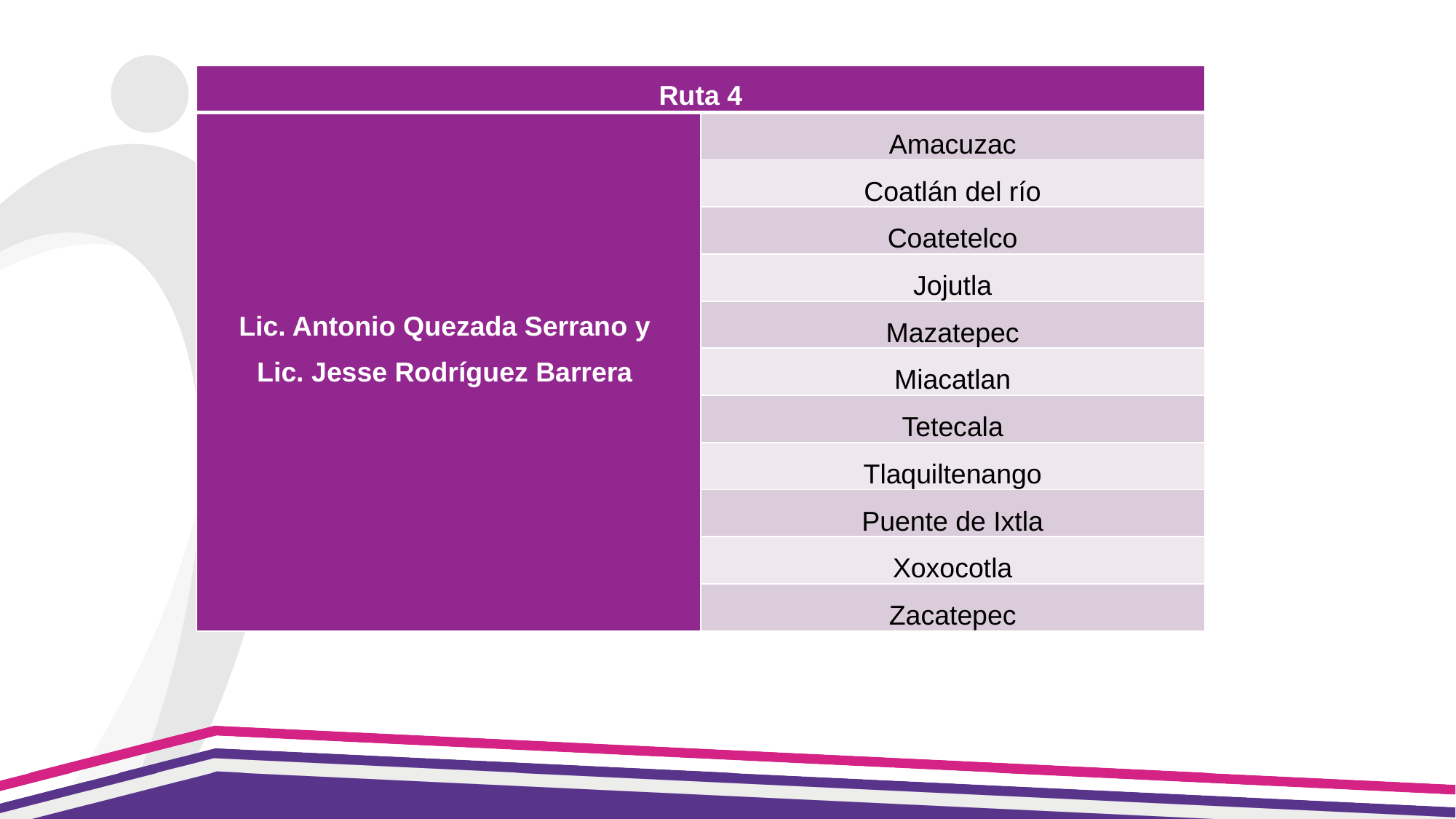

| Ruta 4 |  |
| --- | --- |
| Lic. Antonio Quezada Serrano y Lic. Jesse Rodríguez Barrera | Amacuzac |
|  | Coatlán del río |
|  | Coatetelco |
|  | Jojutla |
|  | Mazatepec |
|  | Miacatlan |
|  | Tetecala |
|  | Tlaquiltenango |
|  | Puente de Ixtla |
|  | Xoxocotla |
|  | Zacatepec |